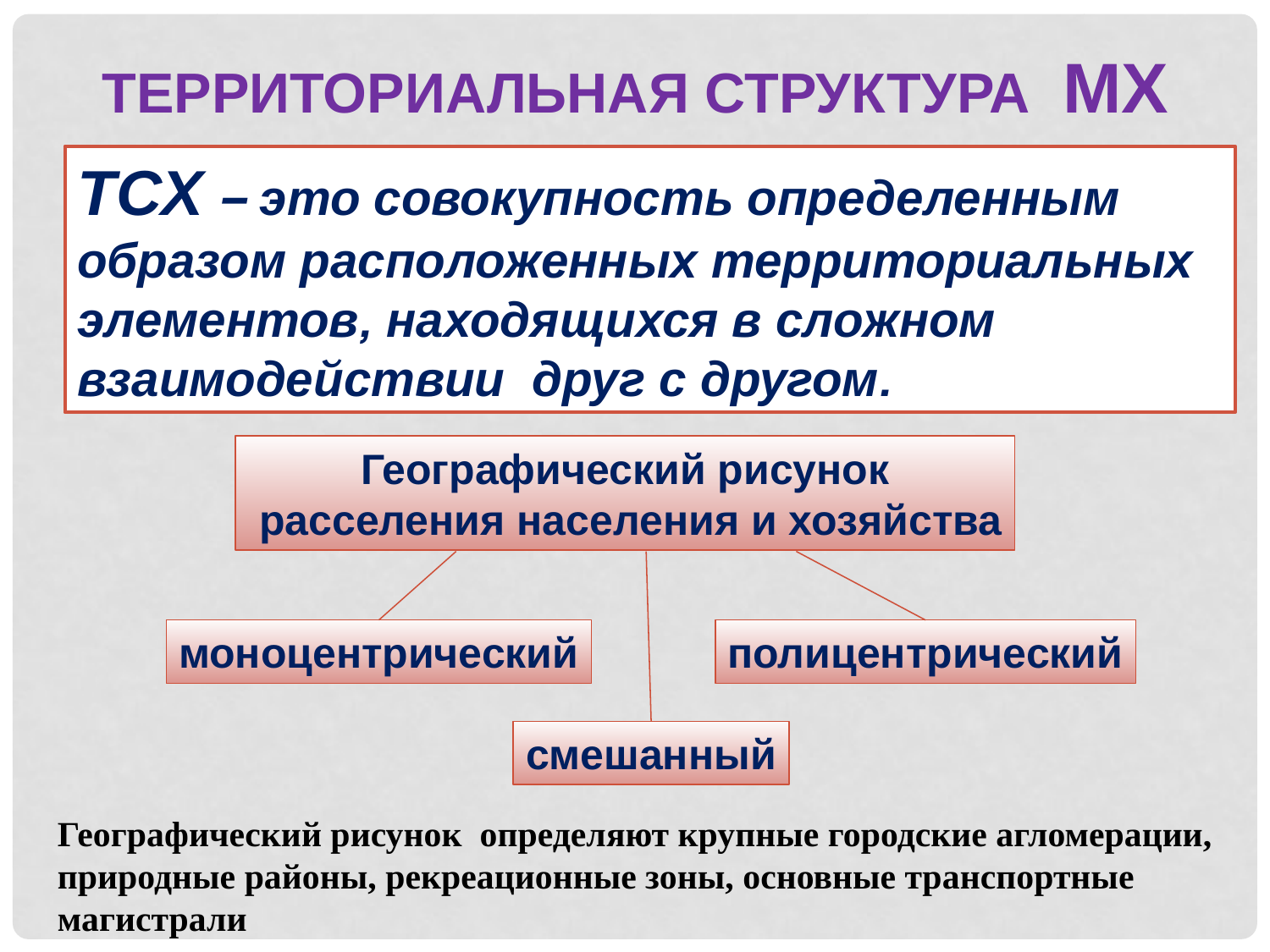

ТЕРРИТОРИАЛЬНАЯ СТРУКТУРА  МХ
ТСХ – это совокупность определенным образом расположенных территориальных элементов, находящихся в сложном взаимодействии  друг с другом.
Географический рисунок
 расселения населения и хозяйства
моноцентрический
полицентрический
смешанный
Географический рисунок  определяют крупные городские агломерации, природные районы, рекреационные зоны, основные транспортные магистрали